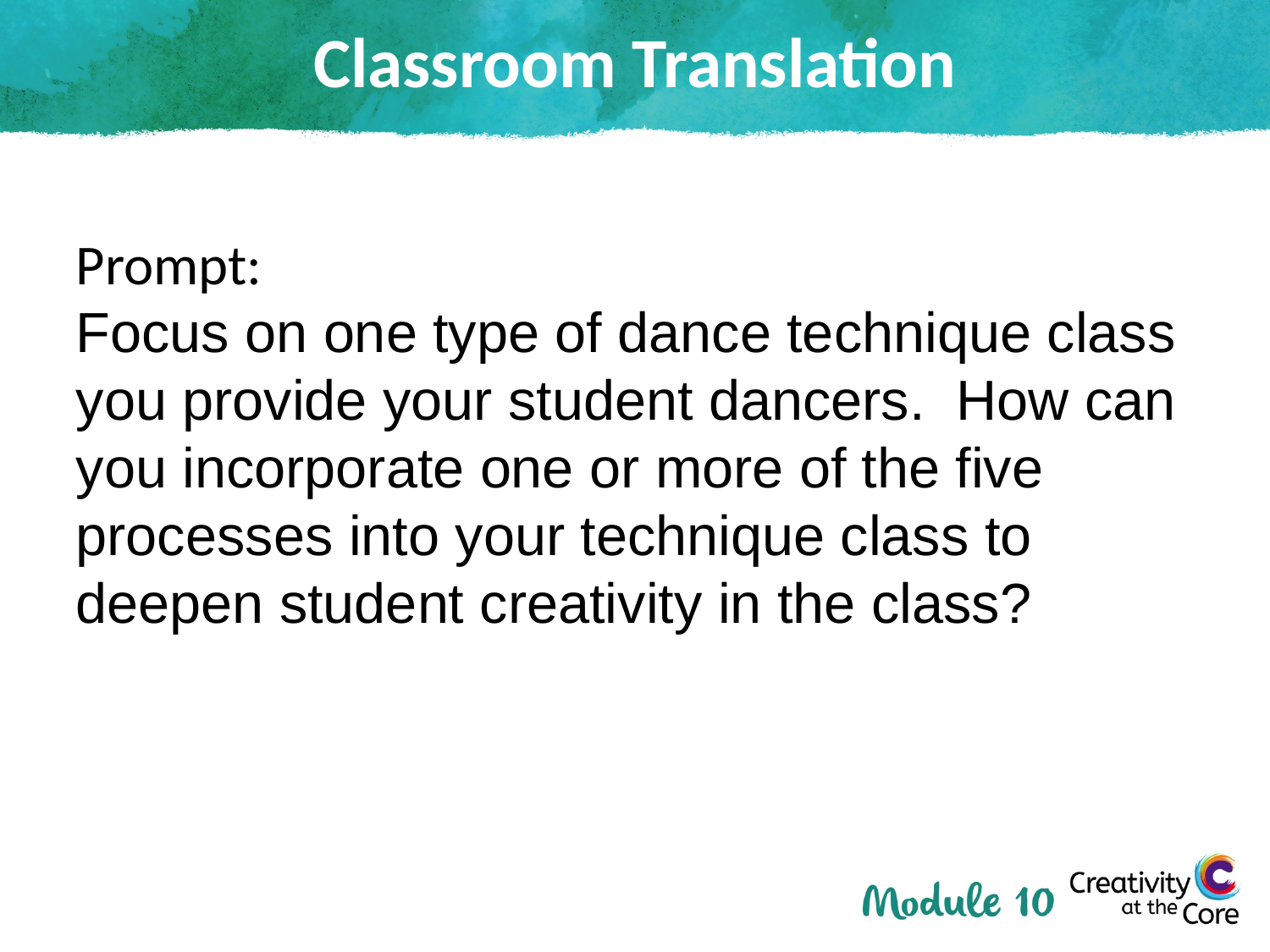

# Classroom Translation
Prompt:
Focus on one type of dance technique class you provide your student dancers.  How can you incorporate one or more of the five processes into your technique class to deepen student creativity in the class?